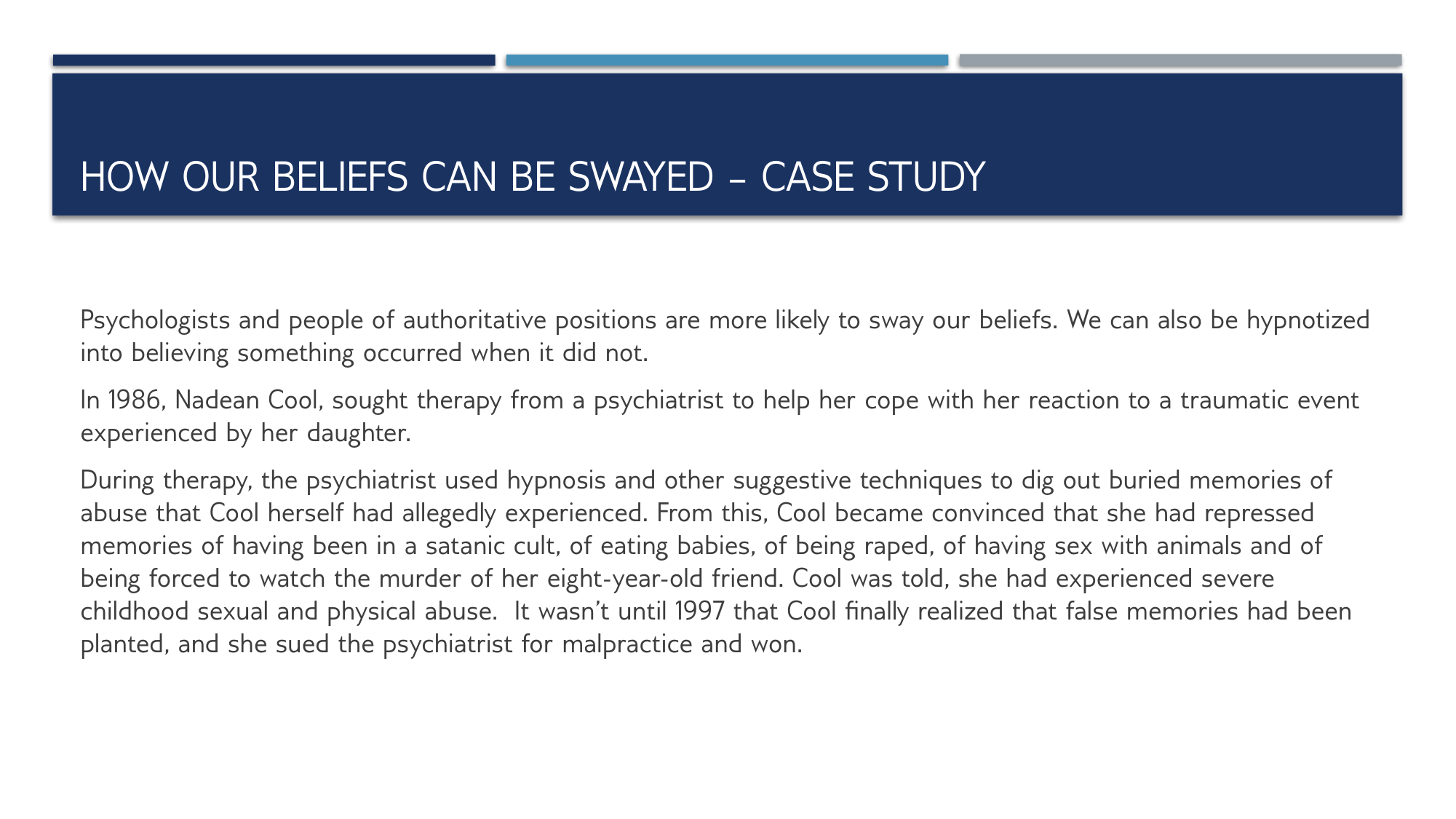

# How our beliefs can be swayed – case study
Psychologists and people of authoritative positions are more likely to sway our beliefs. We can also be hypnotized into believing something occurred when it did not.
In 1986, Nadean Cool, sought therapy from a psychiatrist to help her cope with her reaction to a traumatic event experienced by her daughter.
During therapy, the psychiatrist used hypnosis and other suggestive techniques to dig out buried memories of abuse that Cool herself had allegedly experienced. From this, Cool became convinced that she had repressed memories of having been in a satanic cult, of eating babies, of being raped, of having sex with animals and of being forced to watch the murder of her eight-year-old friend. Cool was told, she had experienced severe childhood sexual and physical abuse.  It wasn’t until 1997 that Cool finally realized that false memories had been planted, and she sued the psychiatrist for malpractice and won.